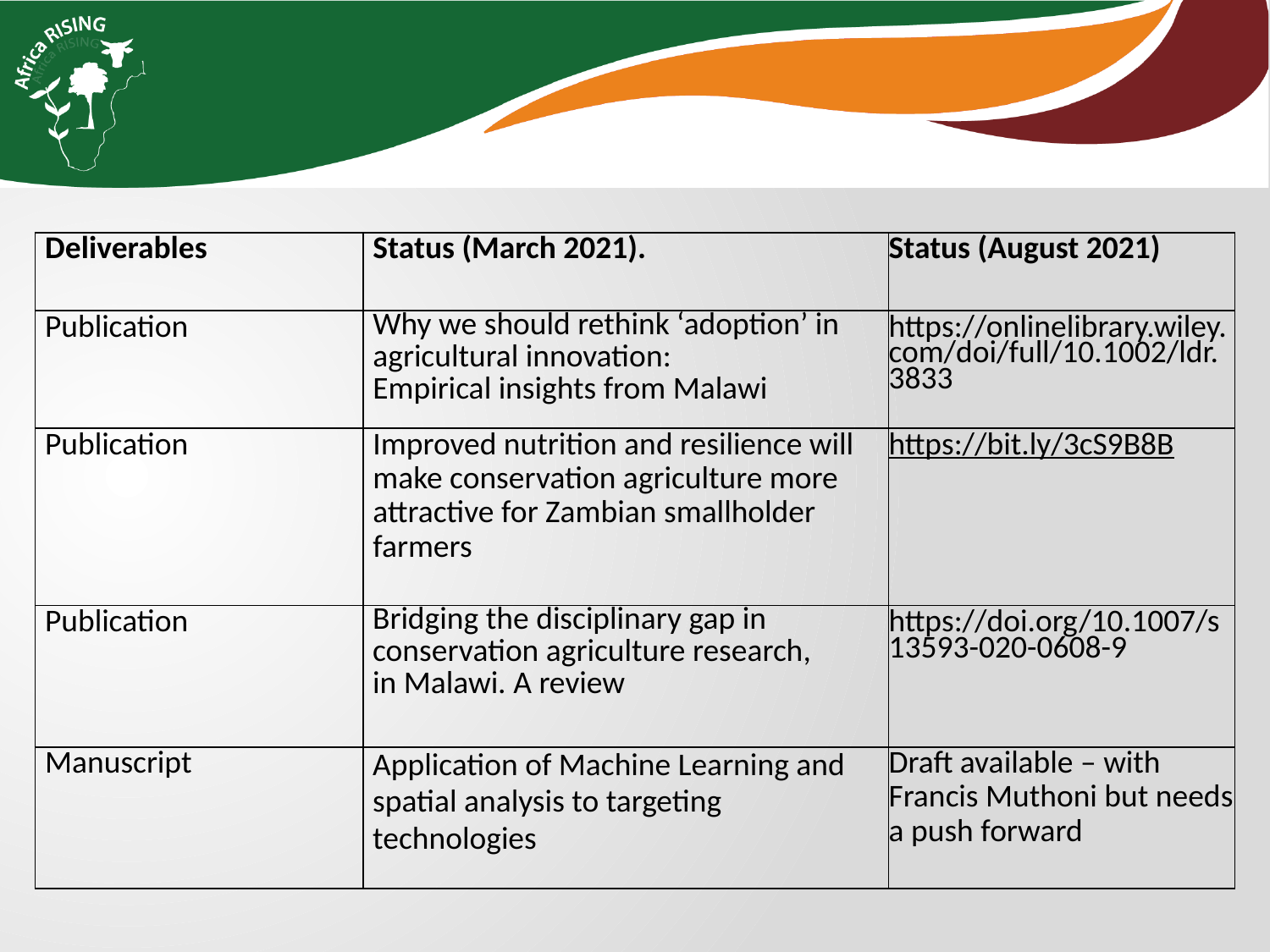

| Deliverables | Status (March 2021). | Status (August 2021) |
| --- | --- | --- |
| Publication | Why we should rethink ‘adoption’ in agricultural innovation: Empirical insights from Malawi | https://onlinelibrary.wiley.com/doi/full/10.1002/ldr.3833 |
| Publication | Improved nutrition and resilience will make conservation agriculture more attractive for Zambian smallholder farmers | https://bit.ly/3cS9B8B |
| Publication | Bridging the disciplinary gap in conservation agriculture research, in Malawi. A review | https://doi.org/10.1007/s13593-020-0608-9 |
| Manuscript | Application of Machine Learning and spatial analysis to targeting technologies | Draft available – with Francis Muthoni but needs a push forward |